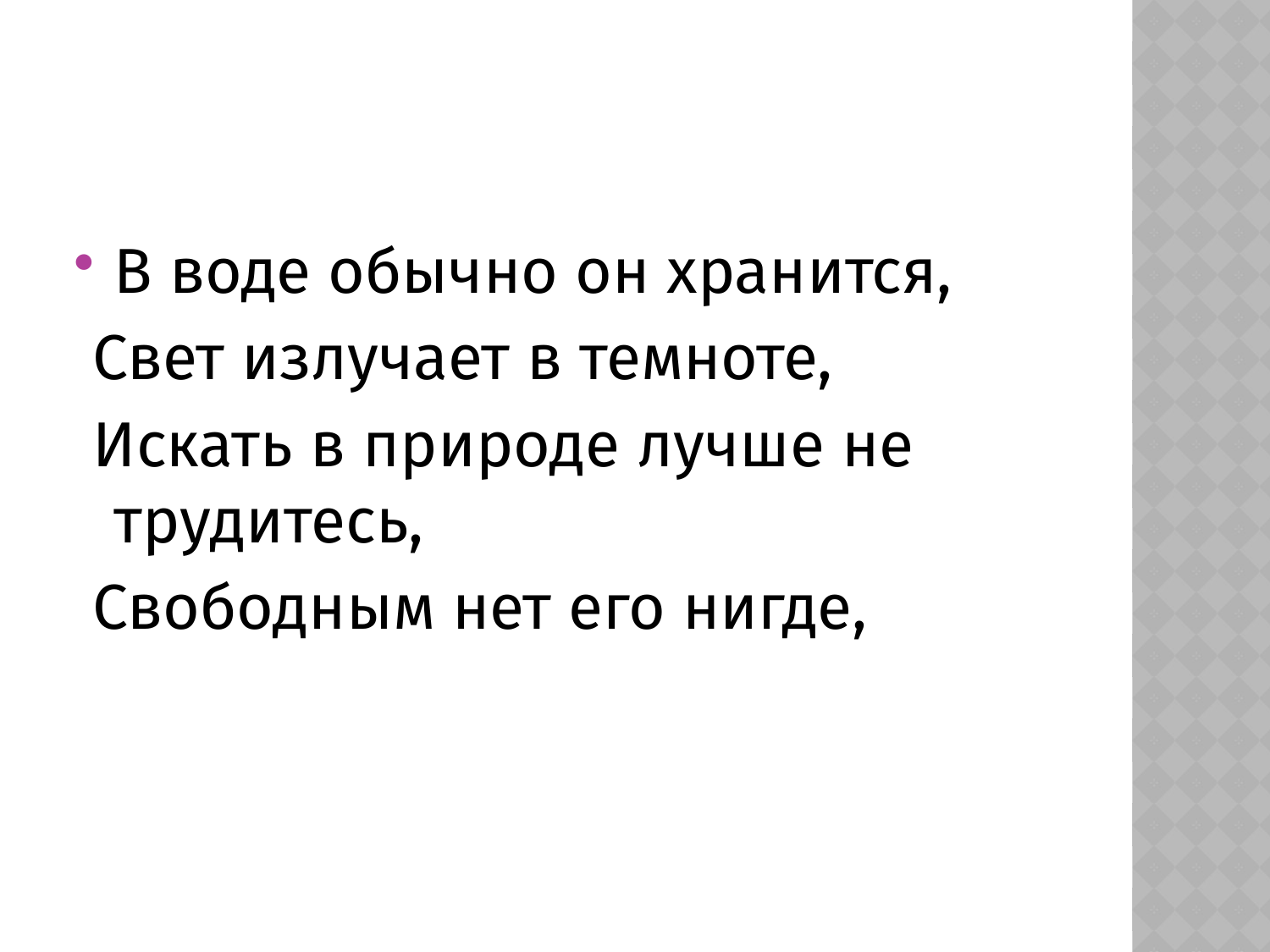

#
В воде обычно он хранится,
 Свет излучает в темноте,
 Искать в природе лучше не трудитесь,
 Свободным нет его нигде,